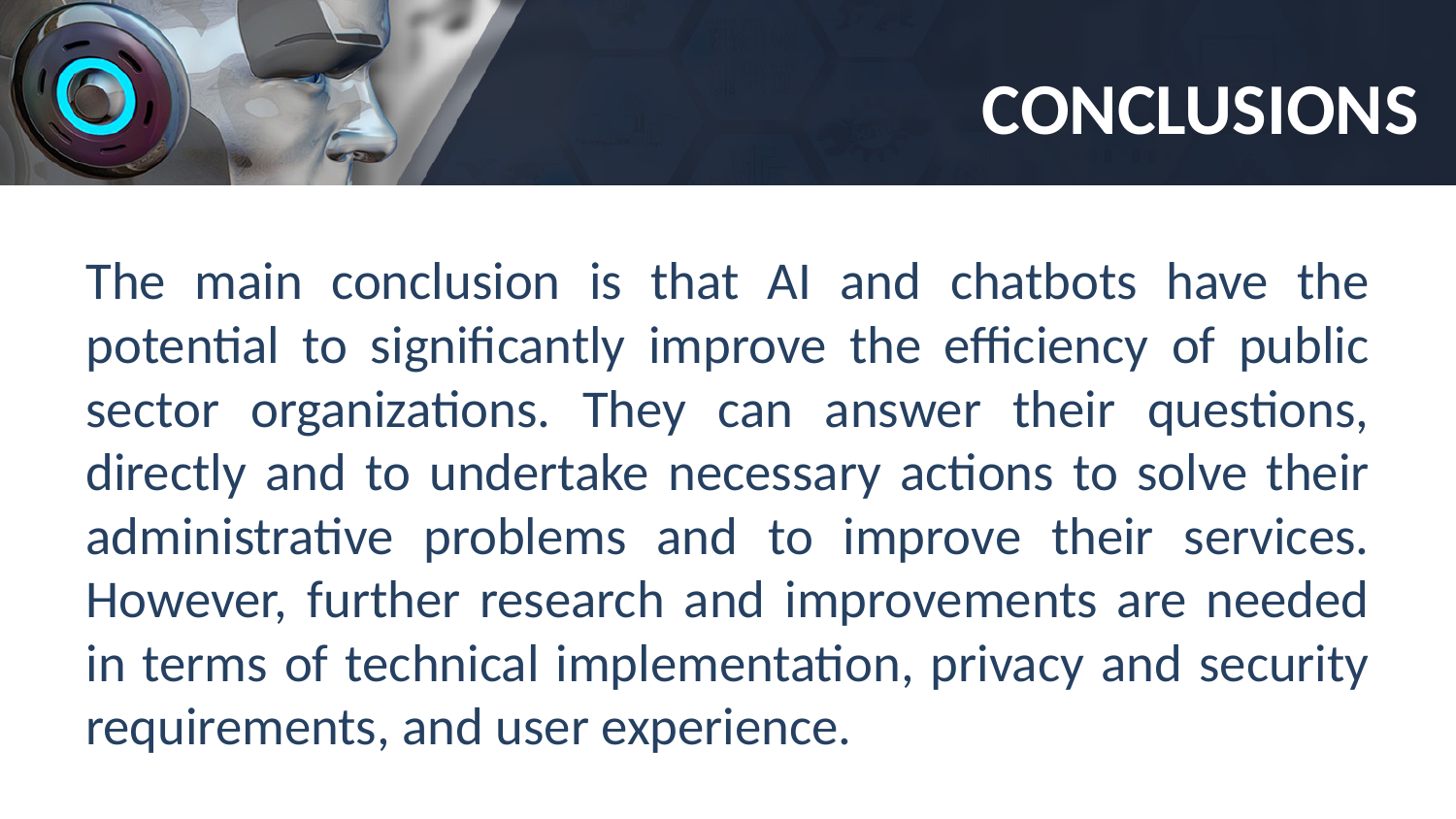

# ConclusionS
The main conclusion is that AI and chatbots have the potential to significantly improve the efficiency of public sector organizations. They can answer their questions, directly and to undertake necessary actions to solve their administrative problems and to improve their services. However, further research and improvements are needed in terms of technical implementation, privacy and security requirements, and user experience.